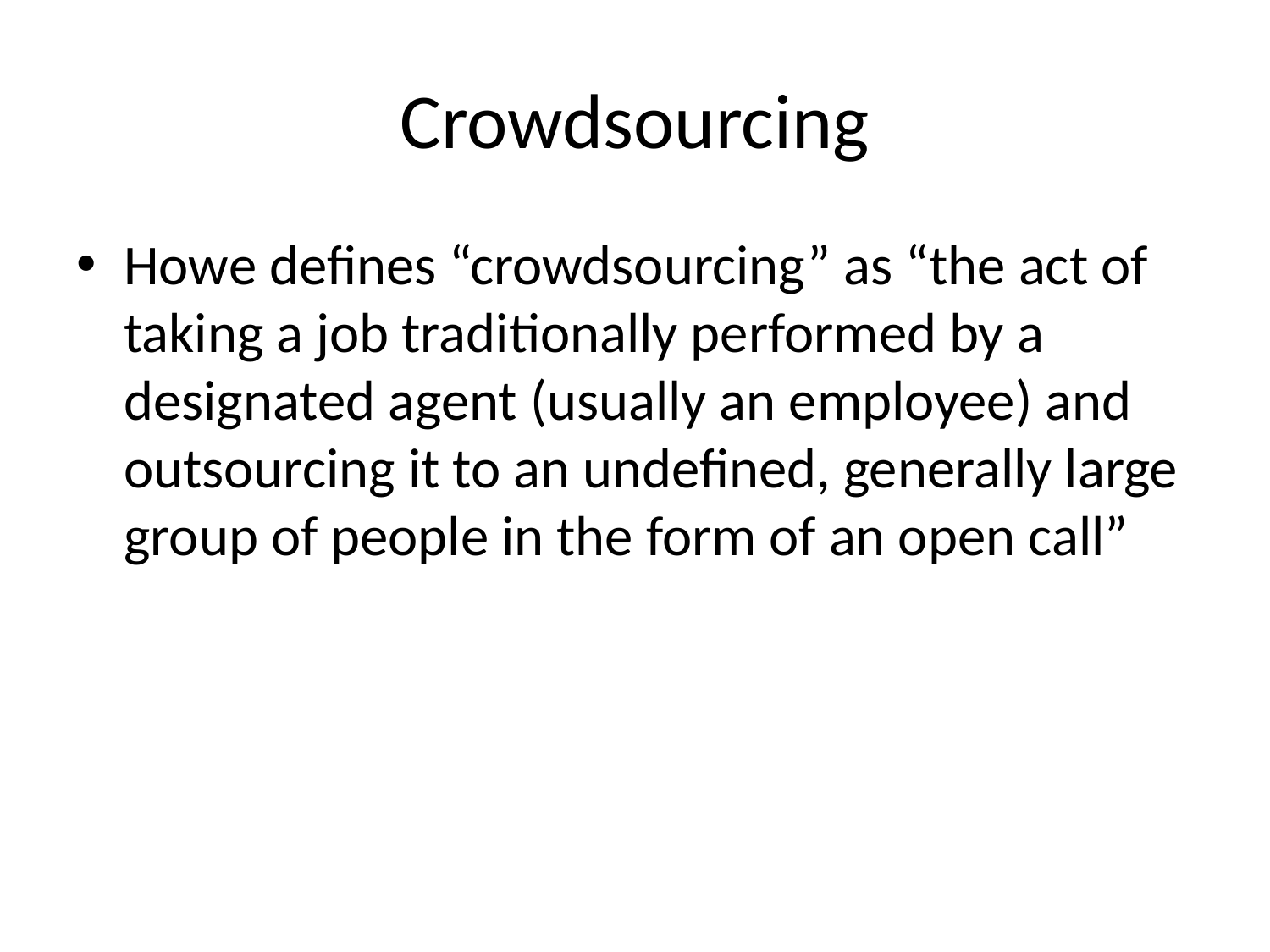

# Crowdsourcing
Howe defines “crowdsourcing” as “the act of taking a job traditionally performed by a designated agent (usually an employee) and outsourcing it to an undefined, generally large group of people in the form of an open call”